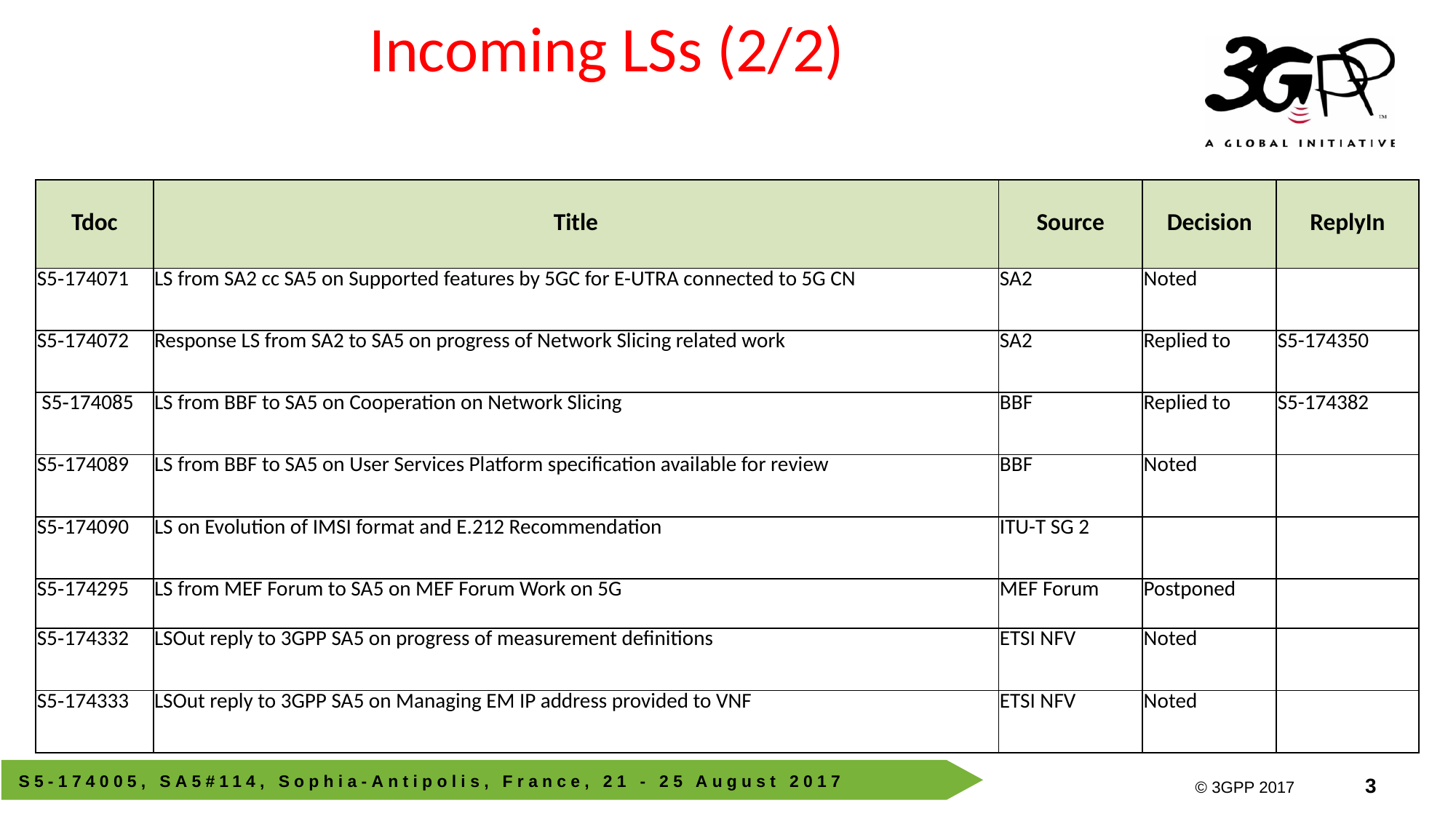

# Incoming LSs (2/2)
| Tdoc | Title | Source | Decision | ReplyIn |
| --- | --- | --- | --- | --- |
| S5‑174071 | LS from SA2 cc SA5 on Supported features by 5GC for E-UTRA connected to 5G CN | SA2 | Noted |  |
| S5‑174072 | Response LS from SA2 to SA5 on progress of Network Slicing related work | SA2 | Replied to | S5-174350 |
| S5‑174085 | LS from BBF to SA5 on Cooperation on Network Slicing | BBF | Replied to | S5-174382 |
| S5‑174089 | LS from BBF to SA5 on User Services Platform specification available for review | BBF | Noted |  |
| S5‑174090 | LS on Evolution of IMSI format and E.212 Recommendation | ITU-T SG 2 |  |  |
| S5‑174295 | LS from MEF Forum to SA5 on MEF Forum Work on 5G | MEF Forum | Postponed |  |
| S5‑174332 | LSOut reply to 3GPP SA5 on progress of measurement definitions | ETSI NFV | Noted |  |
| S5‑174333 | LSOut reply to 3GPP SA5 on Managing EM IP address provided to VNF | ETSI NFV | Noted |  |